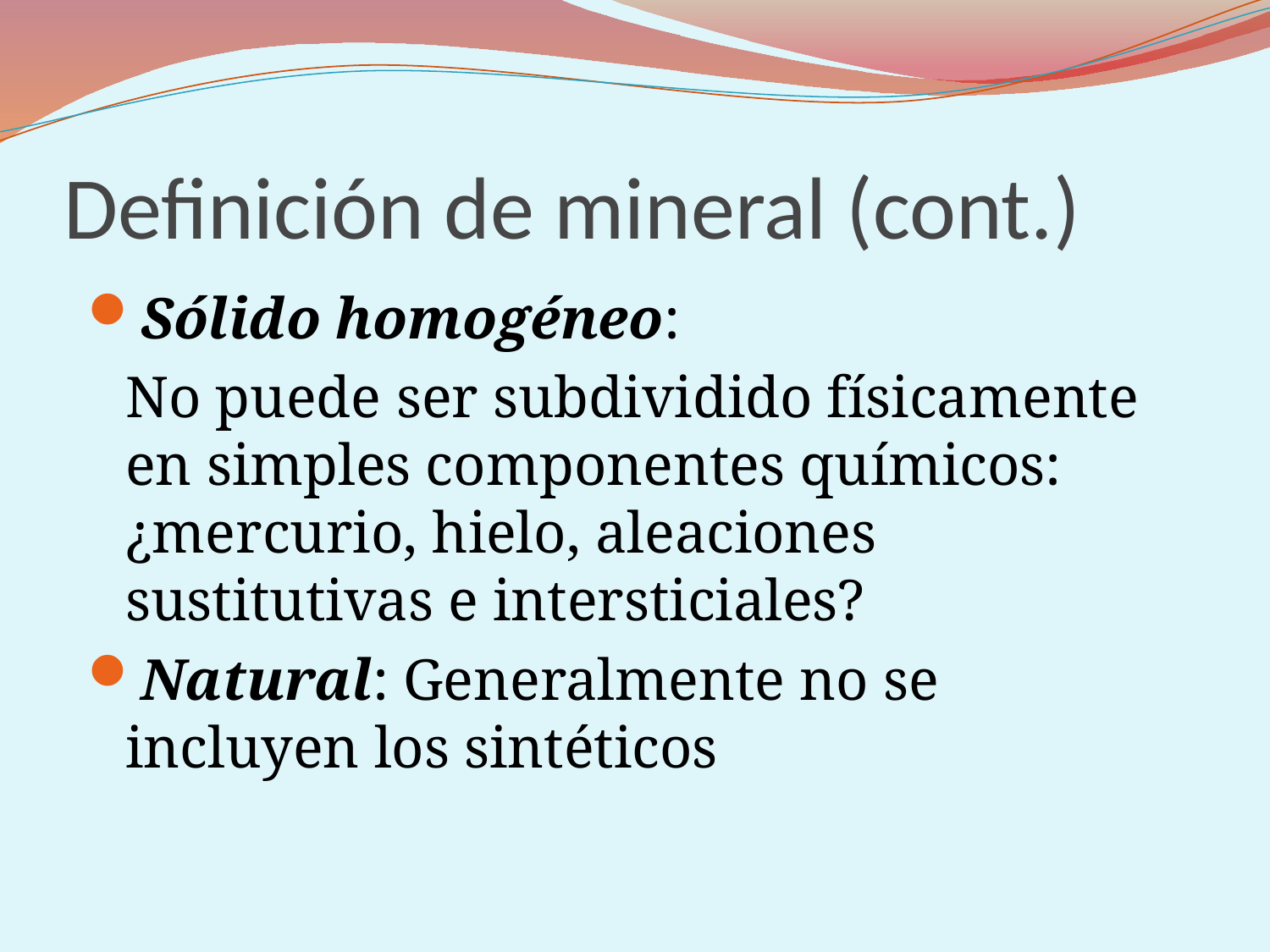

# Definición de mineral (cont.)
Sólido homogéneo:
	No puede ser subdividido físicamente en simples componentes químicos: ¿mercurio, hielo, aleaciones sustitutivas e intersticiales?
Natural: Generalmente no se incluyen los sintéticos